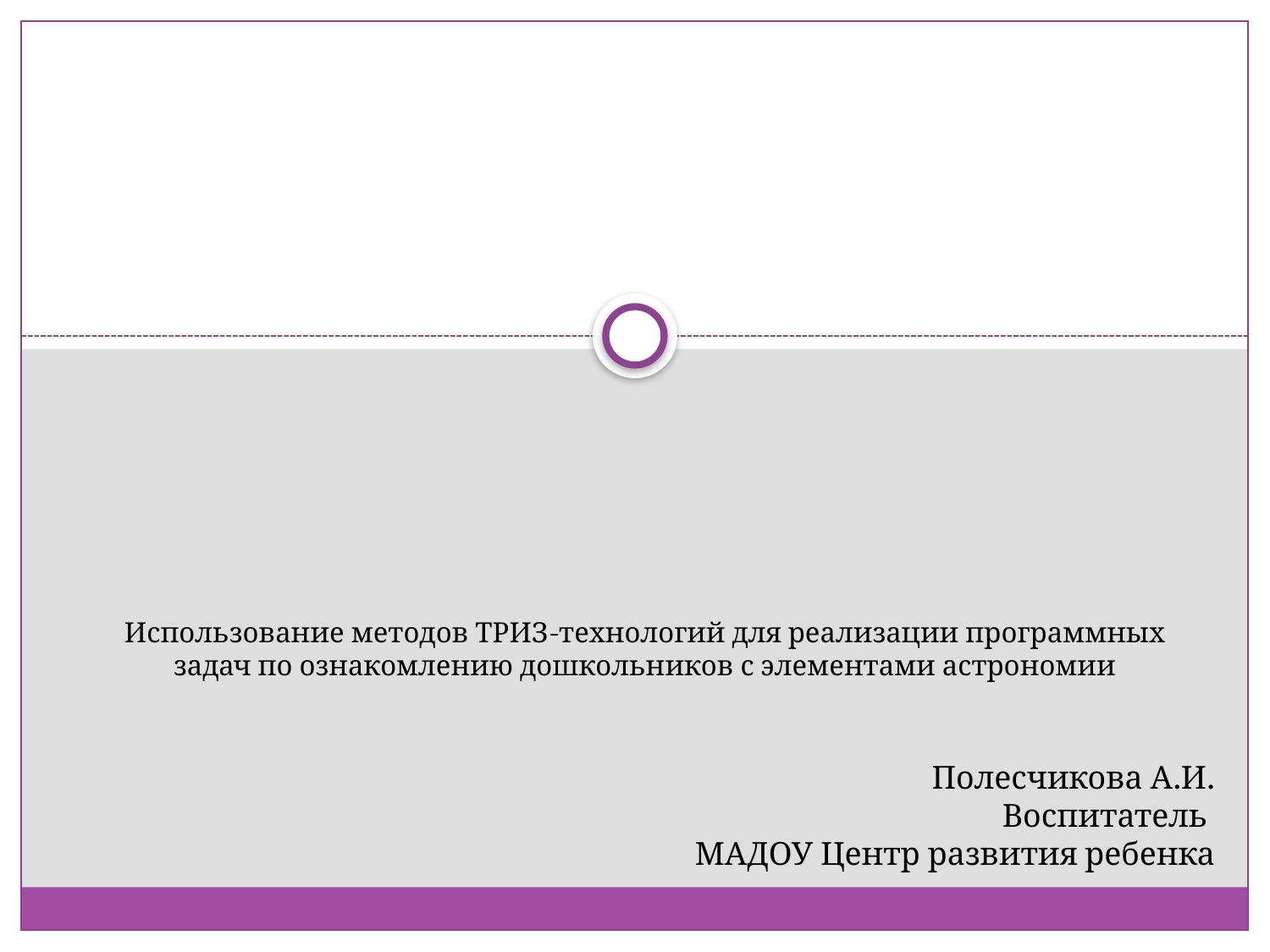

# Использование методов ТРИЗ-технологий для реализации программных задач по ознакомлению дошкольников с элементами астрономии
Полесчикова А.И.
Воспитатель
МАДОУ Центр развития ребенка